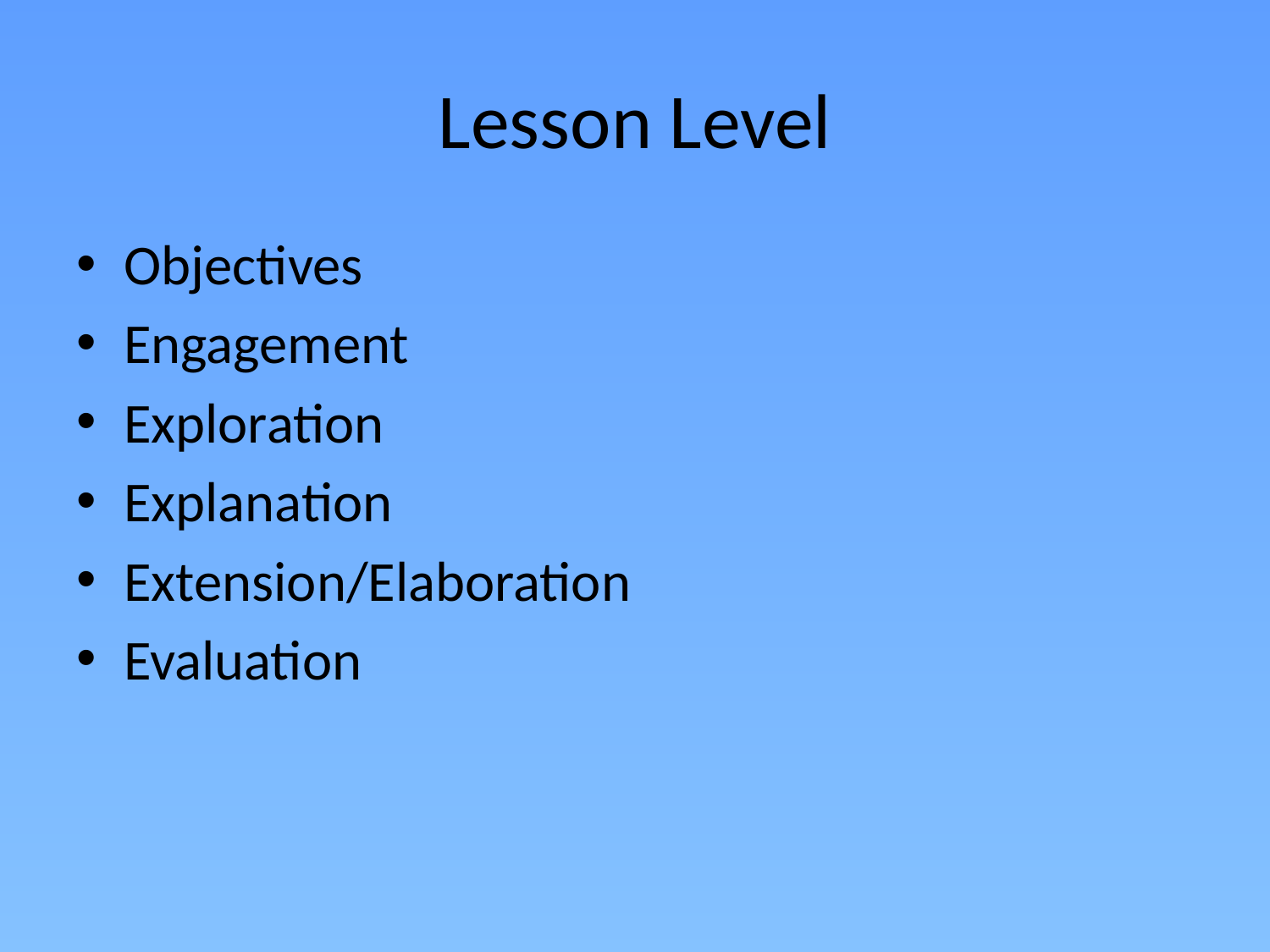

# Lesson Level
Objectives
Engagement
Exploration
Explanation
Extension/Elaboration
Evaluation